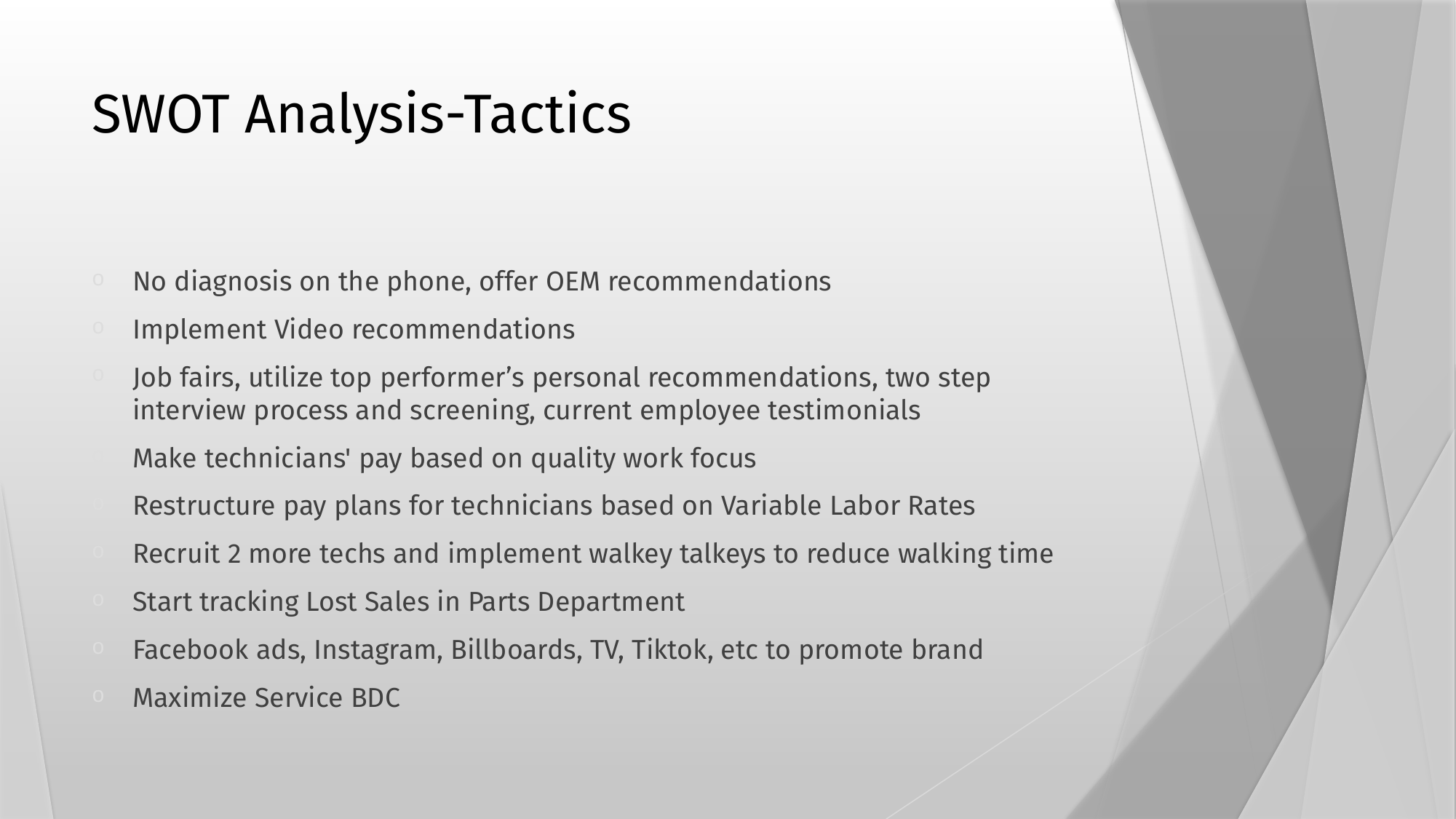

# SWOT Analysis-Tactics
No diagnosis on the phone, offer OEM recommendations
Implement Video recommendations
Job fairs, utilize top performer’s personal recommendations, two step interview process and screening, current employee testimonials
Make technicians' pay based on quality work focus
Restructure pay plans for technicians based on Variable Labor Rates
Recruit 2 more techs and implement walkey talkeys to reduce walking time
Start tracking Lost Sales in Parts Department
Facebook ads, Instagram, Billboards, TV, Tiktok, etc to promote brand
Maximize Service BDC